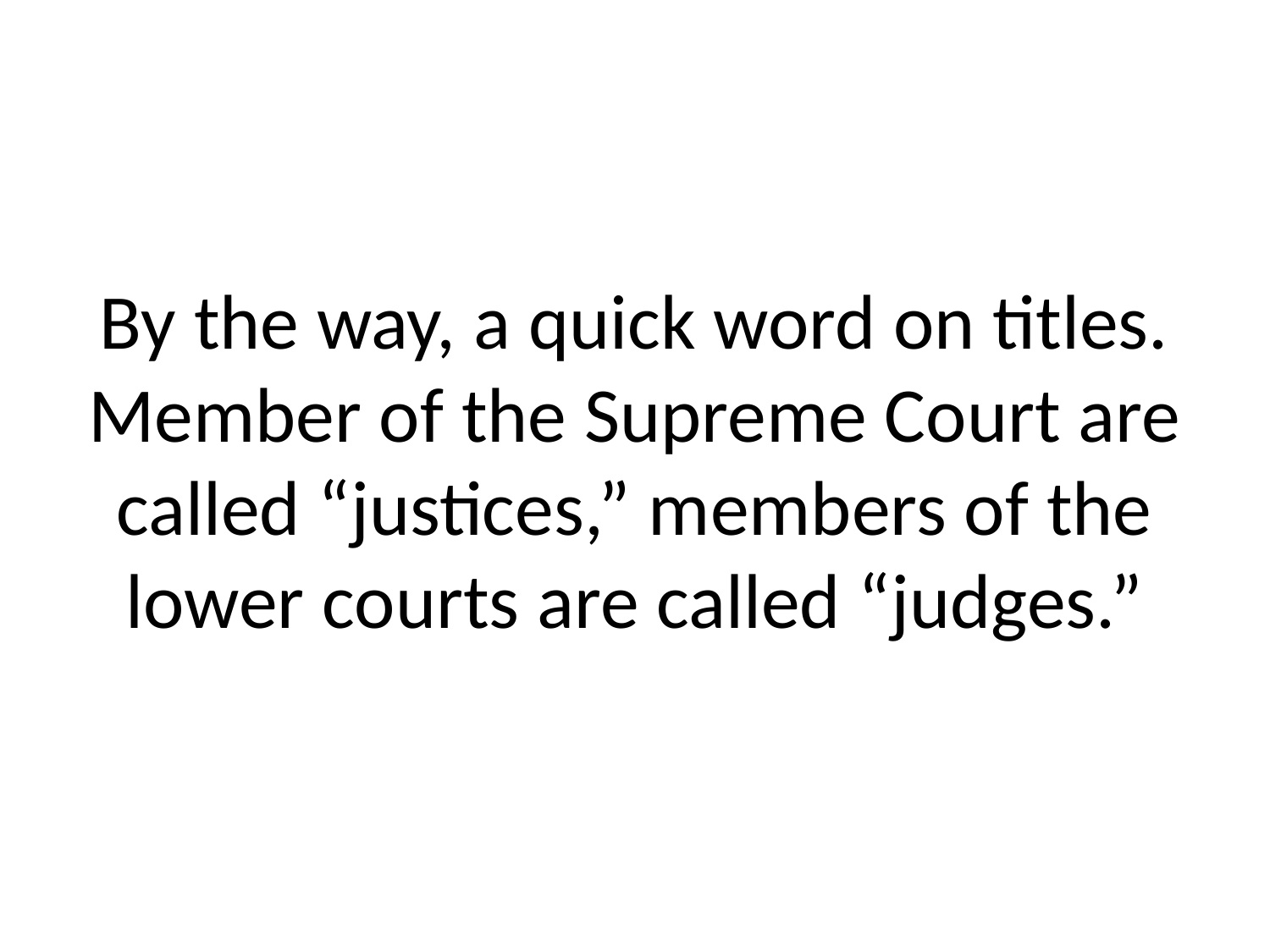

# By the way, a quick word on titles. Member of the Supreme Court are called “justices,” members of the lower courts are called “judges.”